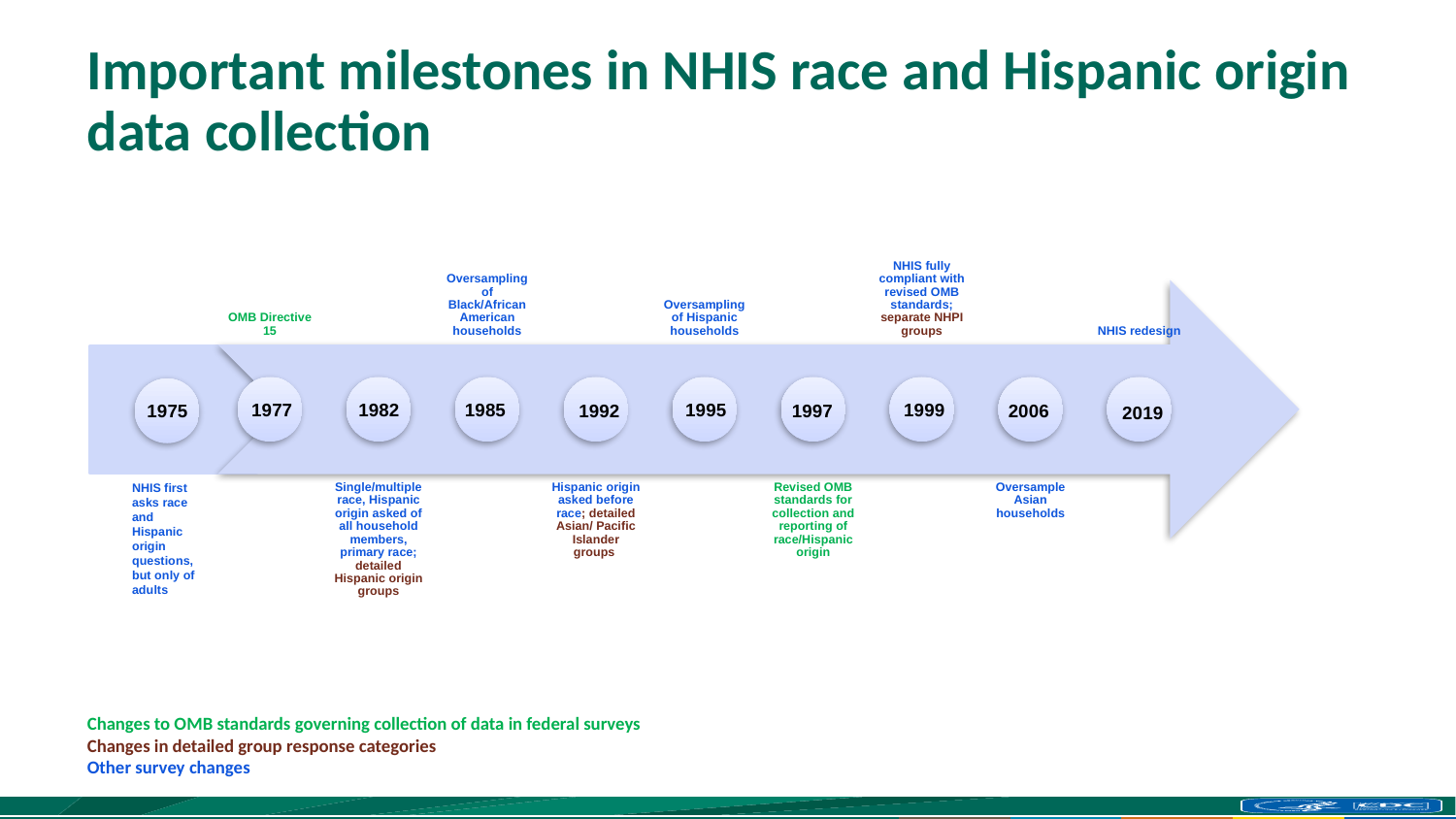

# Important milestones in NHIS race and Hispanic origin data collection
OMB Directive 15
Single/multiple race, Hispanic origin asked of all household members, primary race; detailed Hispanic origin groups
Oversampling of Black/African American households
Hispanic origin asked before race; detailed Asian/ Pacific Islander groups
Oversampling of Hispanic households
Revised OMB standards for collection and reporting of race/Hispanic origin
NHIS fully compliant with revised OMB standards; separate NHPI groups
Oversample Asian households
NHIS redesign

1977
1982
1985
1995
1999
1975
1992
1997
2006
2019
NHIS first asks race and Hispanic origin questions, but only of adults
Changes to OMB standards governing collection of data in federal surveys
Changes in detailed group response categories
Other survey changes